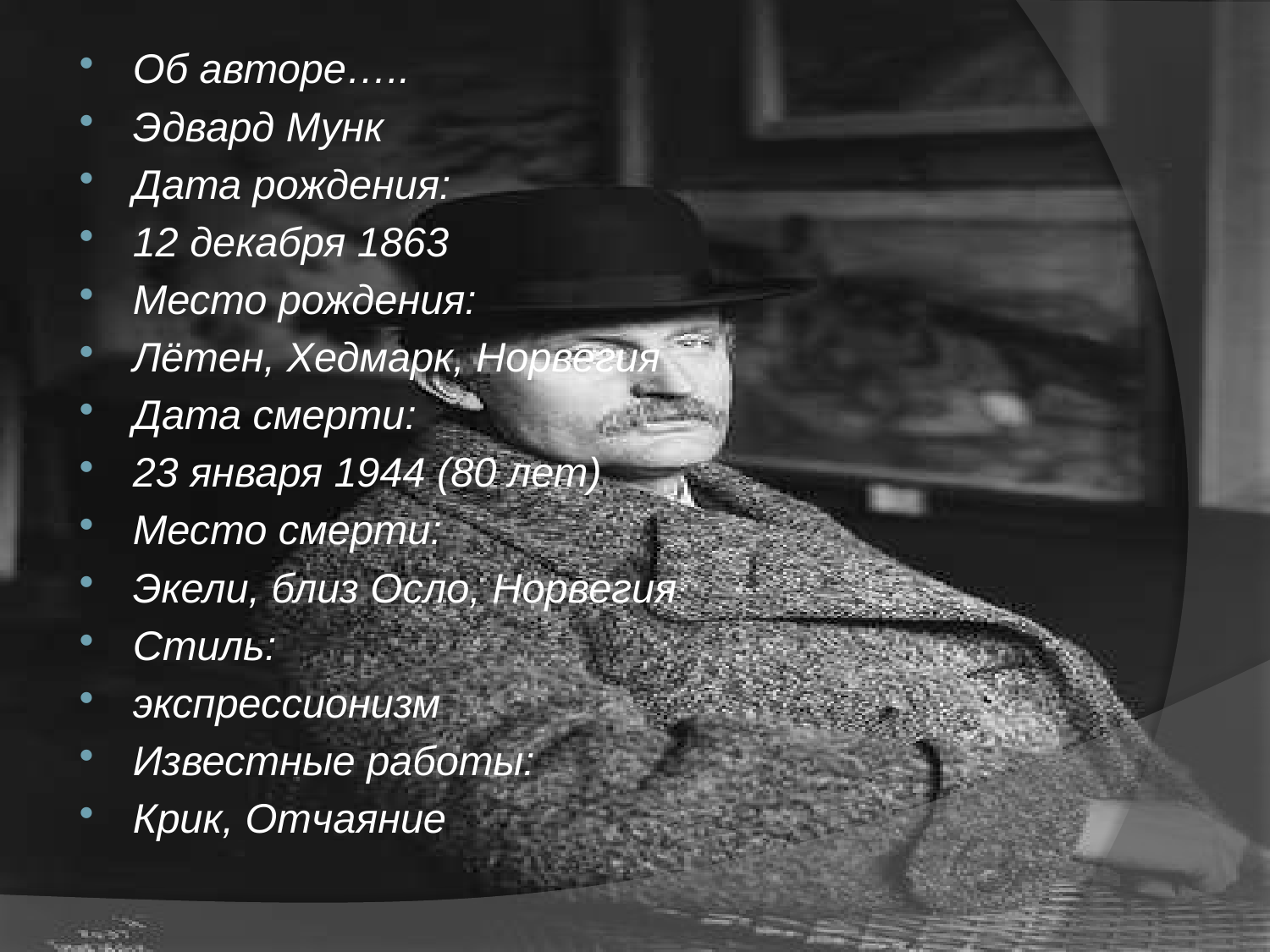

Об авторе…..
Эдвард Мунк
Дата рождения:
12 декабря 1863
Место рождения:
Лётен, Хедмарк, Норвегия
Дата смерти:
23 января 1944 (80 лет)
Место смерти:
Экели, близ Осло, Норвегия
Стиль:
экспрессионизм
Известные работы:
Крик, Отчаяние